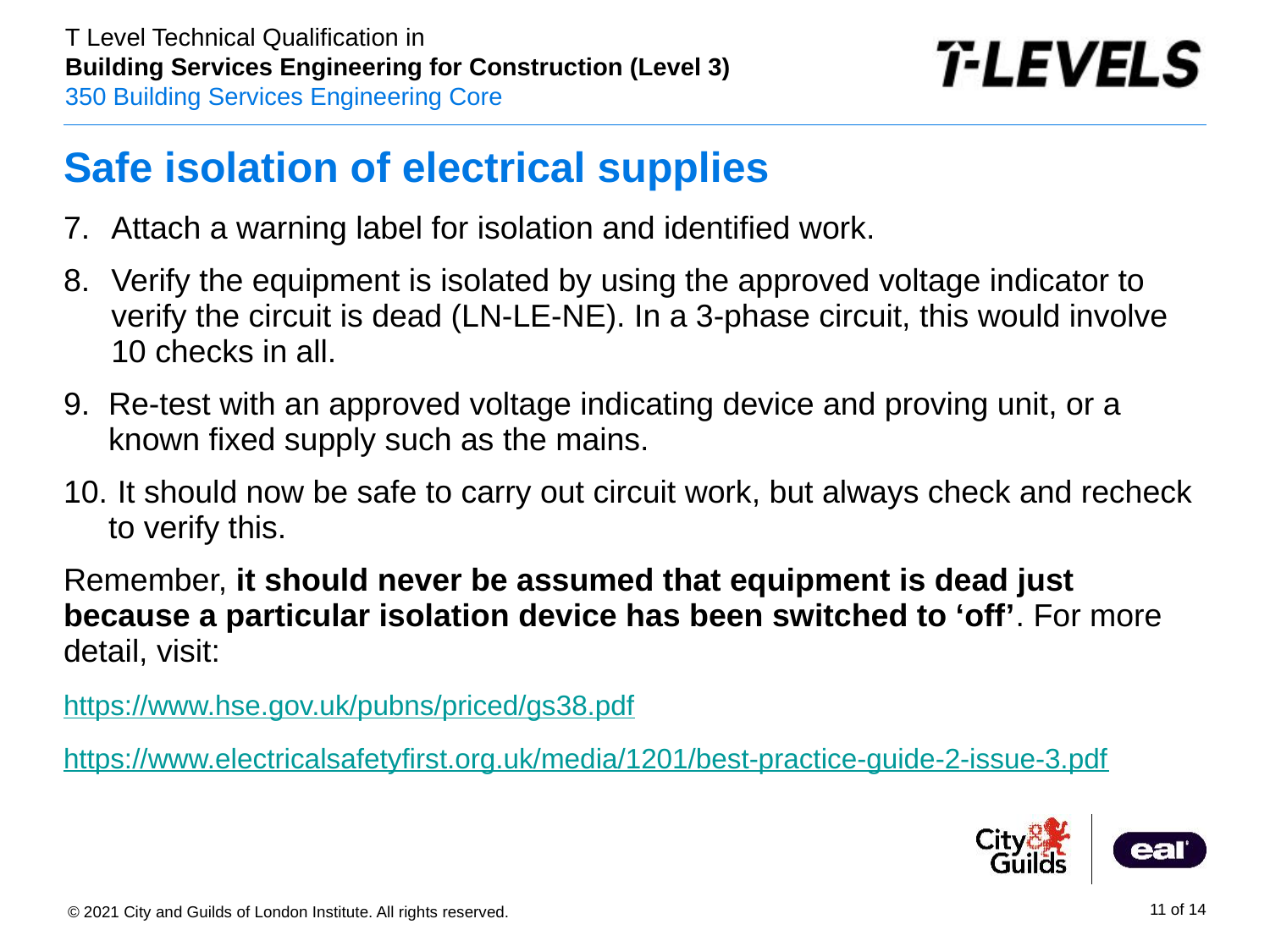

# Safe isolation of electrical supplies
Attach a warning label for isolation and identified work.
Verify the equipment is isolated by using the approved voltage indicator to verify the circuit is dead (LN-LE-NE). In a 3-phase circuit, this would involve 10 checks in all.
Re-test with an approved voltage indicating device and proving unit, or a known fixed supply such as the mains.
 It should now be safe to carry out circuit work, but always check and recheck to verify this.
Remember, it should never be assumed that equipment is dead just because a particular isolation device has been switched to ‘off’. For more detail, visit:
https://www.hse.gov.uk/pubns/priced/gs38.pdf
https://www.electricalsafetyfirst.org.uk/media/1201/best-practice-guide-2-issue-3.pdf